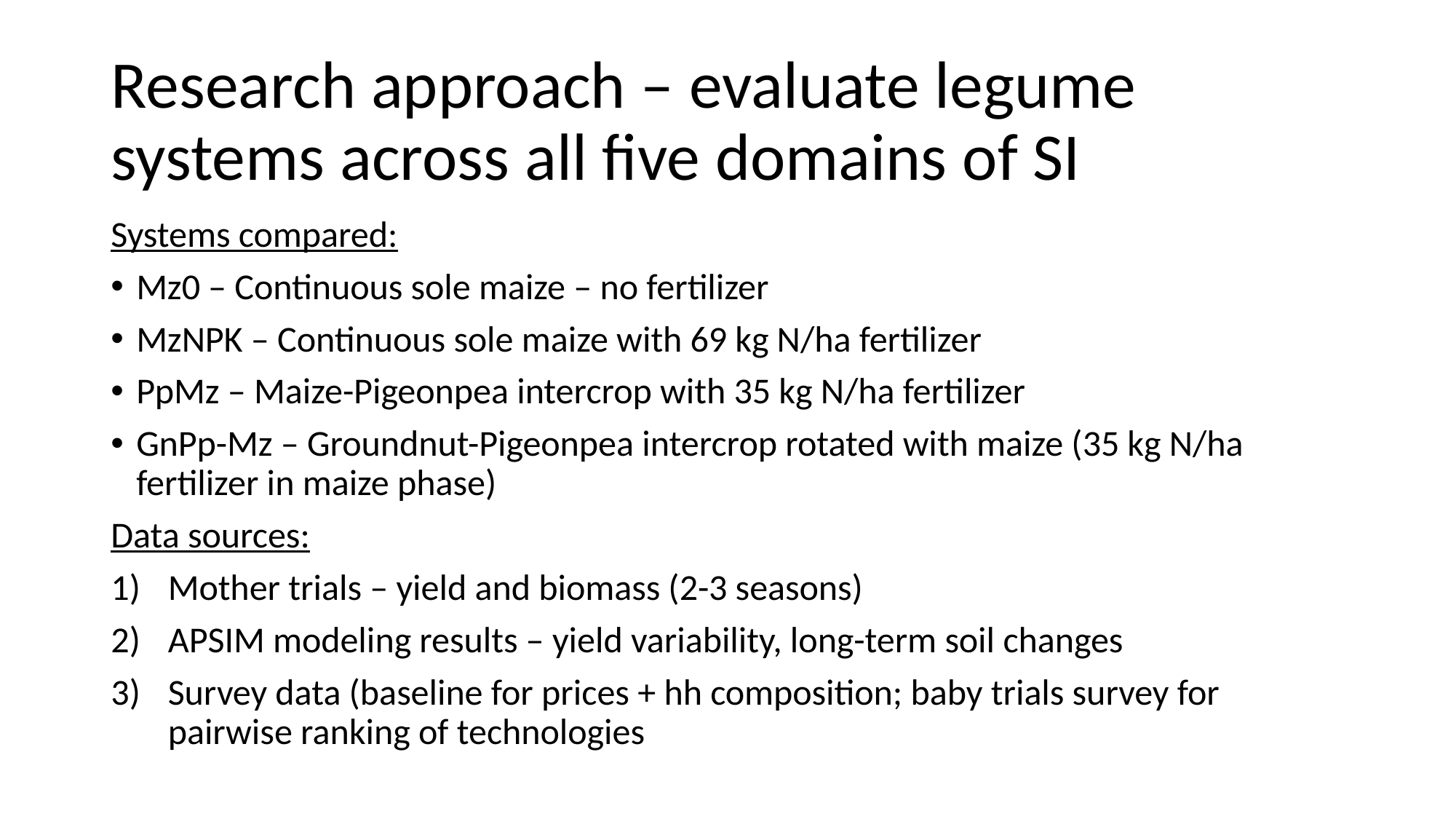

# Research approach – evaluate legume systems across all five domains of SI
Systems compared:
Mz0 – Continuous sole maize – no fertilizer
MzNPK – Continuous sole maize with 69 kg N/ha fertilizer
PpMz – Maize-Pigeonpea intercrop with 35 kg N/ha fertilizer
GnPp-Mz – Groundnut-Pigeonpea intercrop rotated with maize (35 kg N/ha fertilizer in maize phase)
Data sources:
Mother trials – yield and biomass (2-3 seasons)
APSIM modeling results – yield variability, long-term soil changes
Survey data (baseline for prices + hh composition; baby trials survey for pairwise ranking of technologies